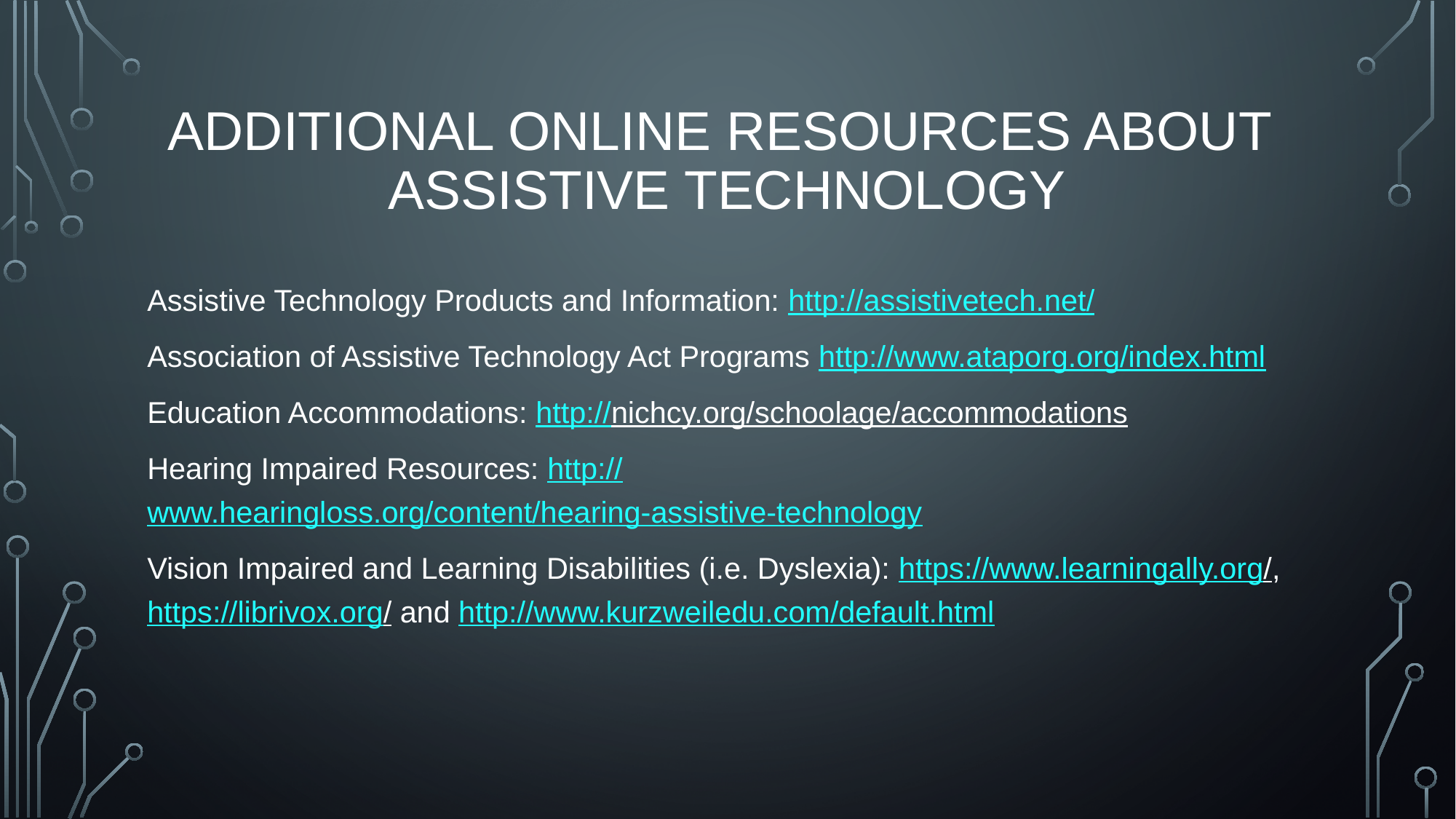

# Additional Online Resources About Assistive Technology
Assistive Technology Products and Information: http://assistivetech.net/
Association of Assistive Technology Act Programs http://www.ataporg.org/index.html
Education Accommodations: http://nichcy.org/schoolage/accommodations
Hearing Impaired Resources: http://www.hearingloss.org/content/hearing-assistive-technology
Vision Impaired and Learning Disabilities (i.e. Dyslexia): https://www.learningally.org/, https://librivox.org/ and http://www.kurzweiledu.com/default.html